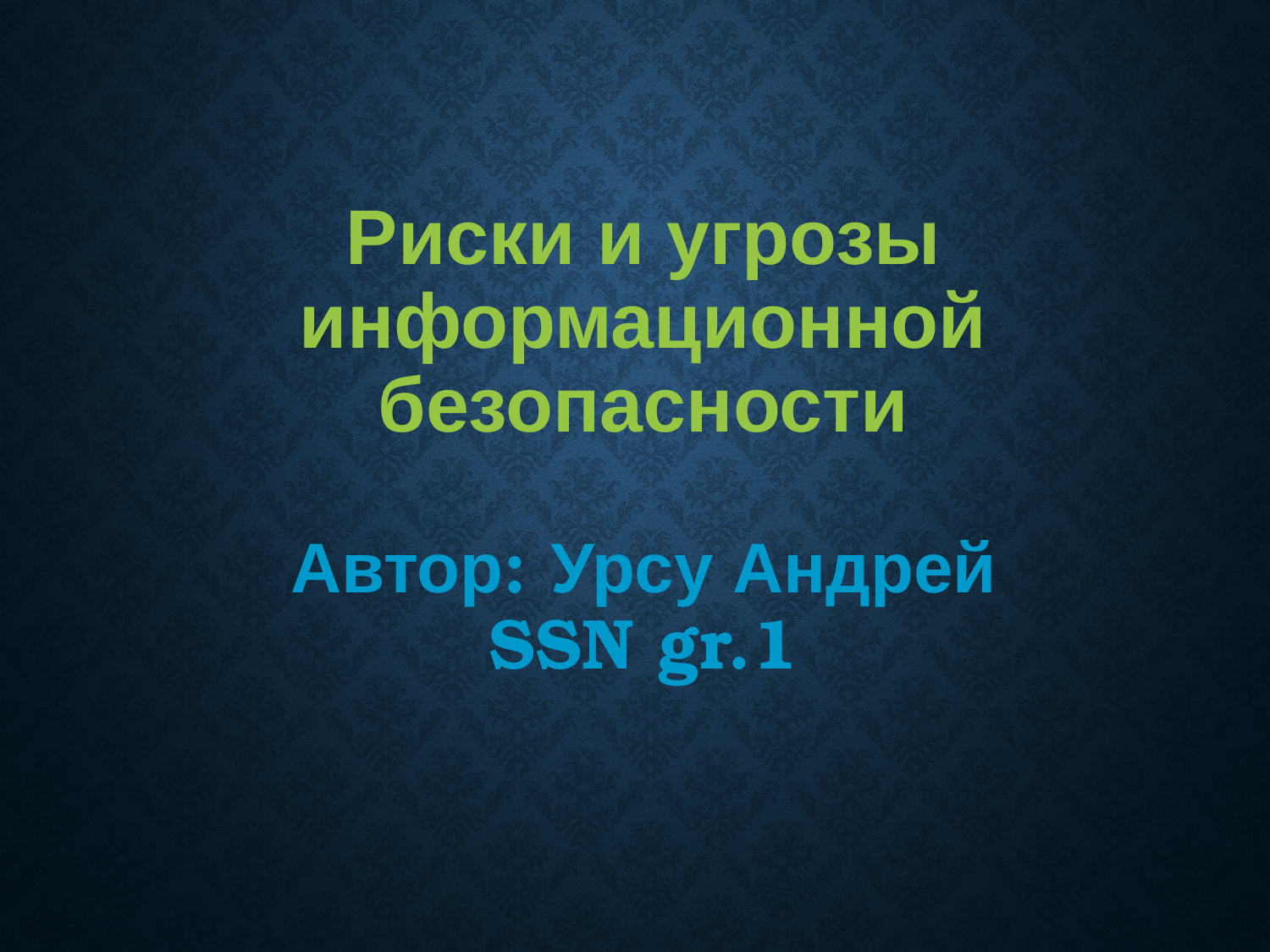

# Риски и угрозы информационной безопасности Автор: Урсу Андрей SSN gr.1